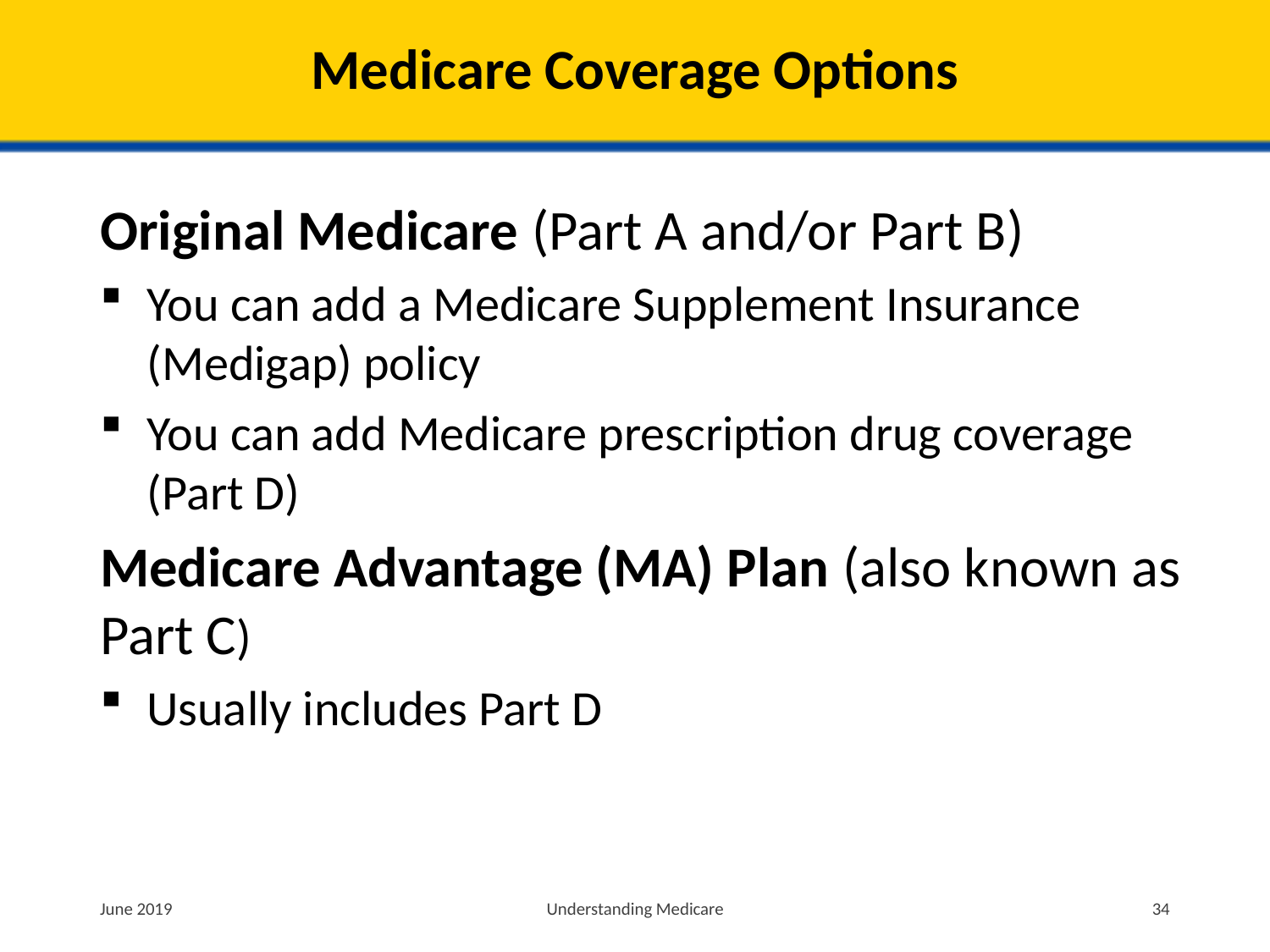

# Medicare Coverage Options
Original Medicare (Part A and/or Part B)
You can add a Medicare Supplement Insurance (Medigap) policy
You can add Medicare prescription drug coverage (Part D)
Medicare Advantage (MA) Plan (also known as Part C)
Usually includes Part D
June 2019
Understanding Medicare
34